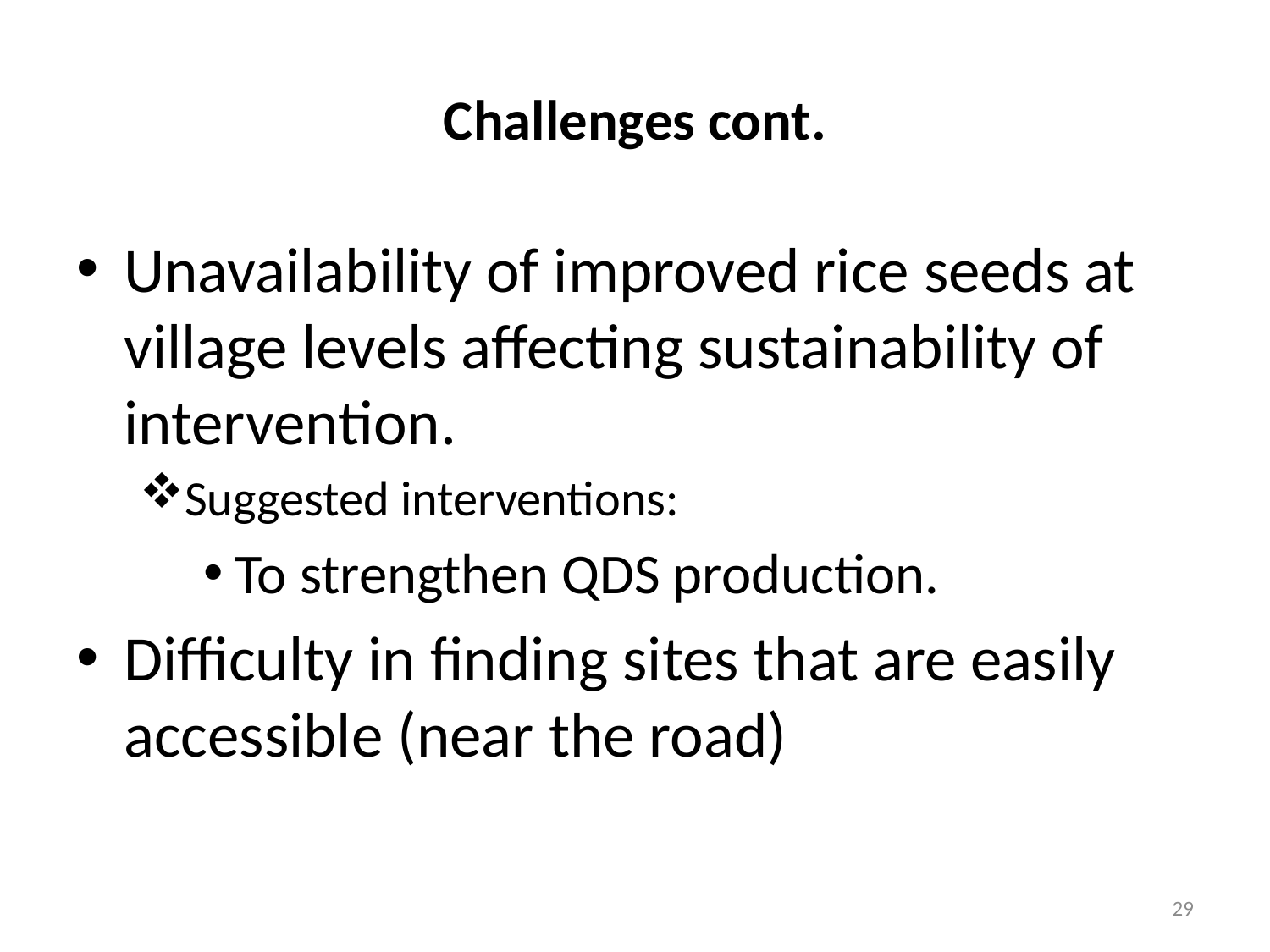

# Challenges cont.
Unavailability of improved rice seeds at village levels affecting sustainability of intervention.
Suggested interventions:
To strengthen QDS production.
Difficulty in finding sites that are easily accessible (near the road)

29